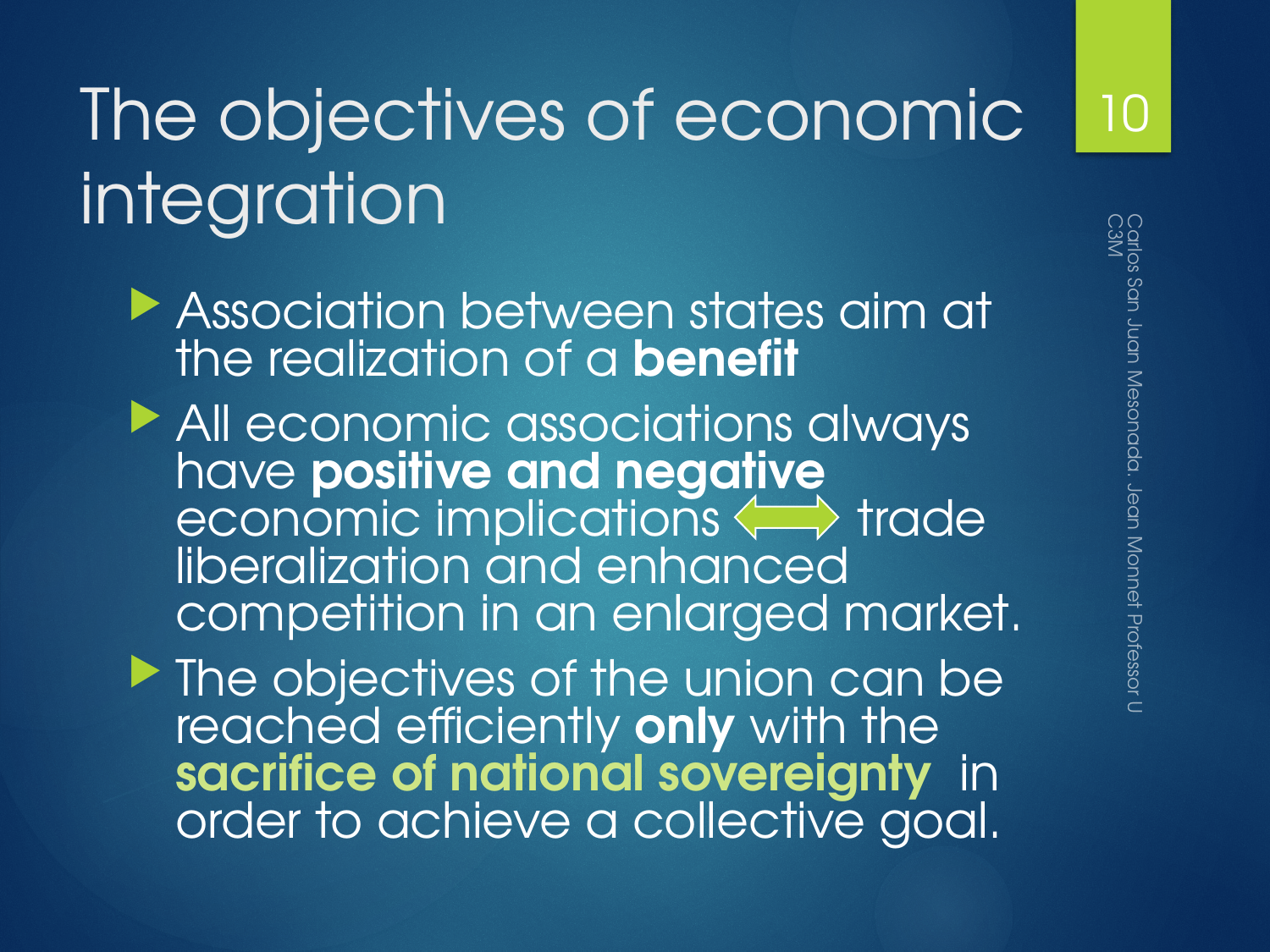

10
# The objectives of economic integration
Association between states aim at the realization of a benefit
All economic associations always have positive and negative economic implications          trade liberalization and enhanced competition in an enlarged market.
The objectives of the union can be reached efficiently only with the sacrifice of national sovereignty  in order to achieve a collective goal.
Carlos San Juan Mesonada. Jean Monnet Professor UC3M